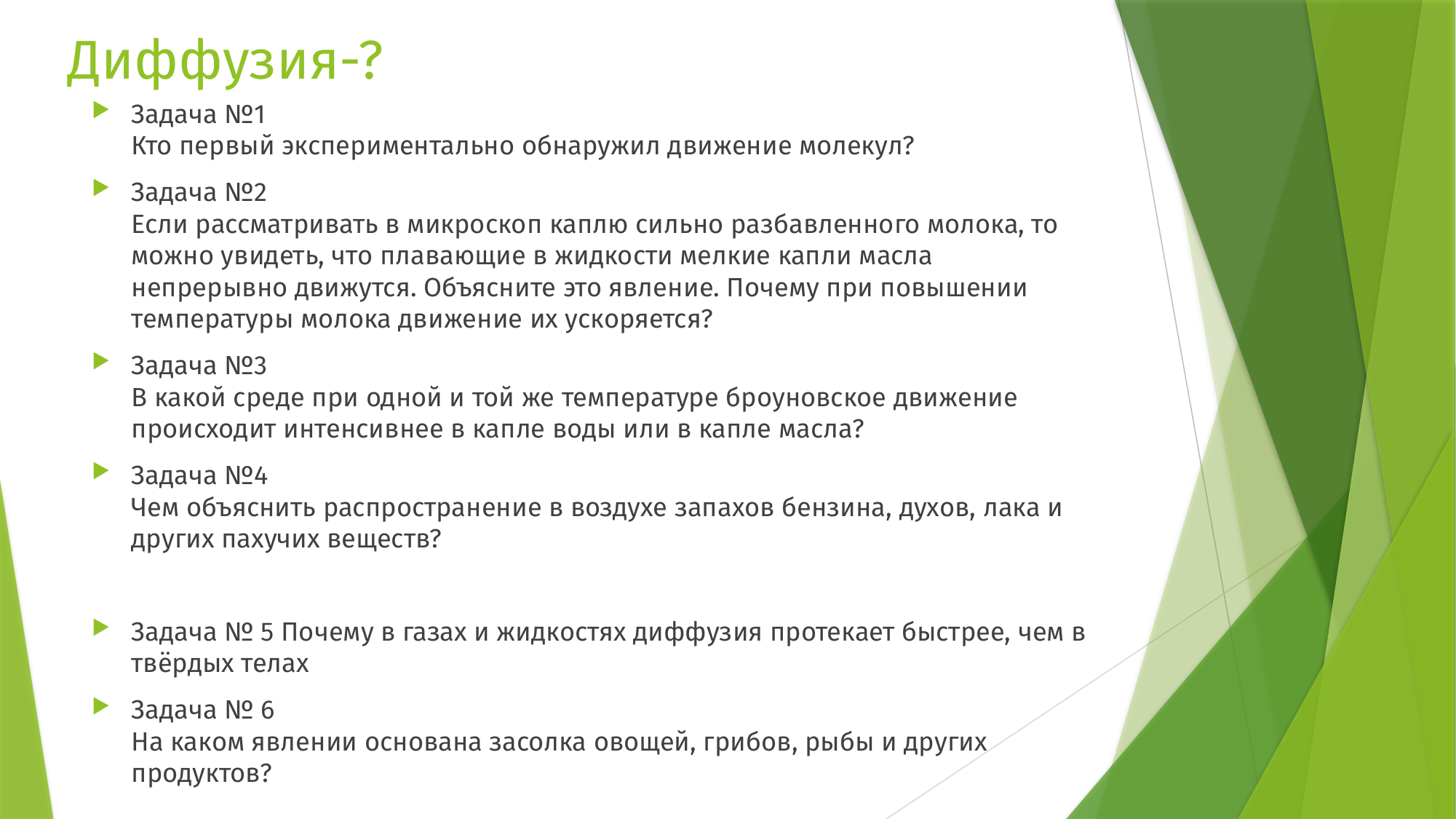

# Диффузия-?
Задача №1
Кто первый экспериментально обнаружил движение молекул?
Задача №2
Если рассматривать в микроскоп каплю сильно разбавленного молока, то можно увидеть, что плавающие в жидкости мелкие капли масла непрерывно движутся. Объясните это явление. Почему при повышении температуры молока движение их ускоряется?
Задача №3
В какой среде при одной и той же температуре броуновское движение происходит интенсивнее в капле воды или в капле масла?
Задача №4
Чем объяснить распространение в воздухе запахов бензина, духов, лака и других пахучих веществ?

Задача № 5 Почему в газах и жидкостях диффузия протекает быстрее, чем в твёрдых телах
Задача № 6
На каком явлении основана засолка овощей, грибов, рыбы и других продуктов?